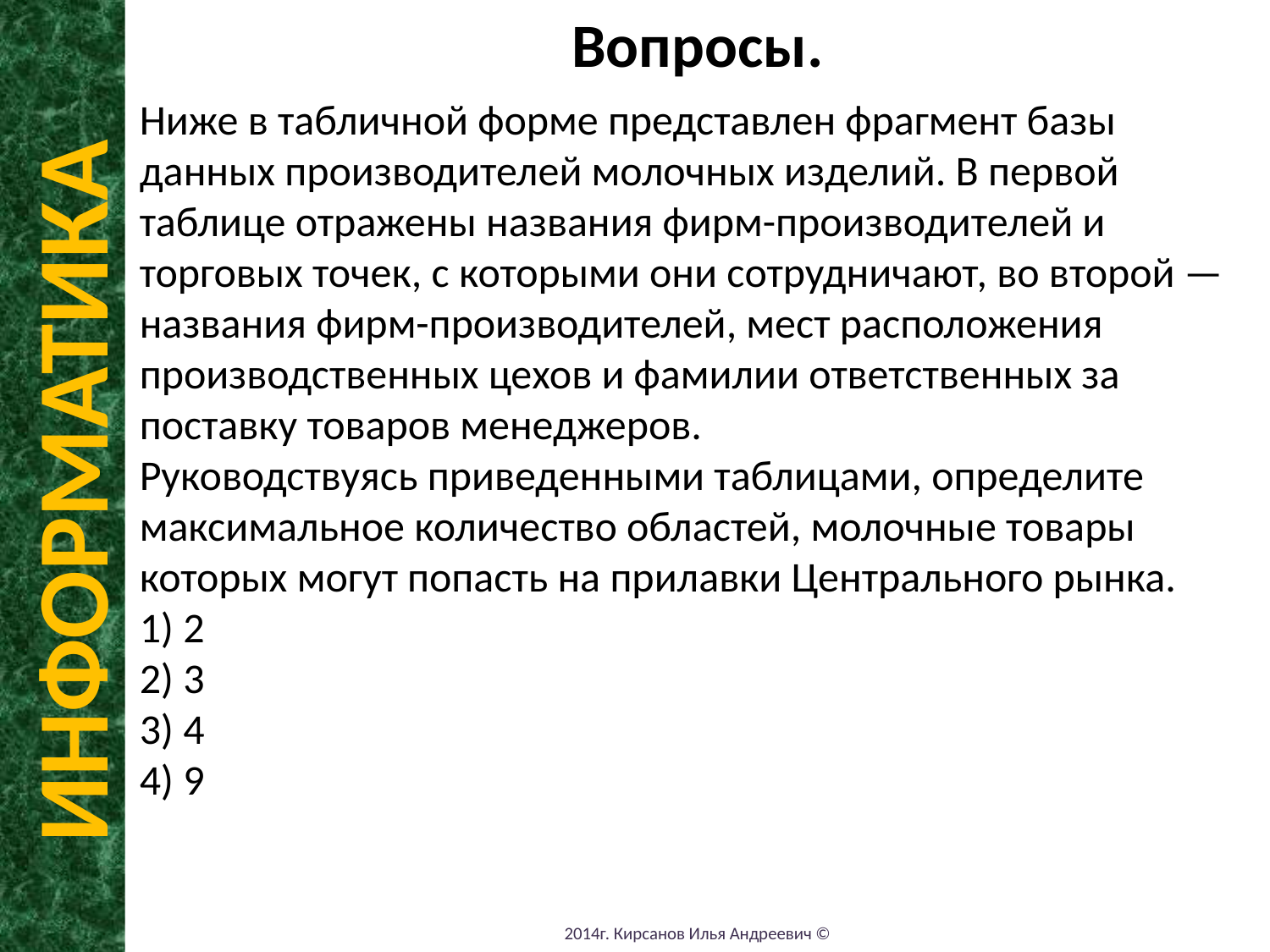

Вопросы.

Ниже в табличной форме представлен фрагмент базы данных производителей молочных изделий. В первой таблице отражены названия фирм-производителей и торговых точек, с которыми они сотрудничают, во второй — названия фирм-производителей, мест расположения производственных цехов и фамилии ответственных за поставку товаров менеджеров.
Руководствуясь приведенными таблицами, определите максимальное количество областей, молочные товары которых могут попасть на прилавки Центрального рынка.
1) 2
2) 3
3) 4
4) 9

ИНФОРМАТИКА
2014г. Кирсанов Илья Андреевич ©